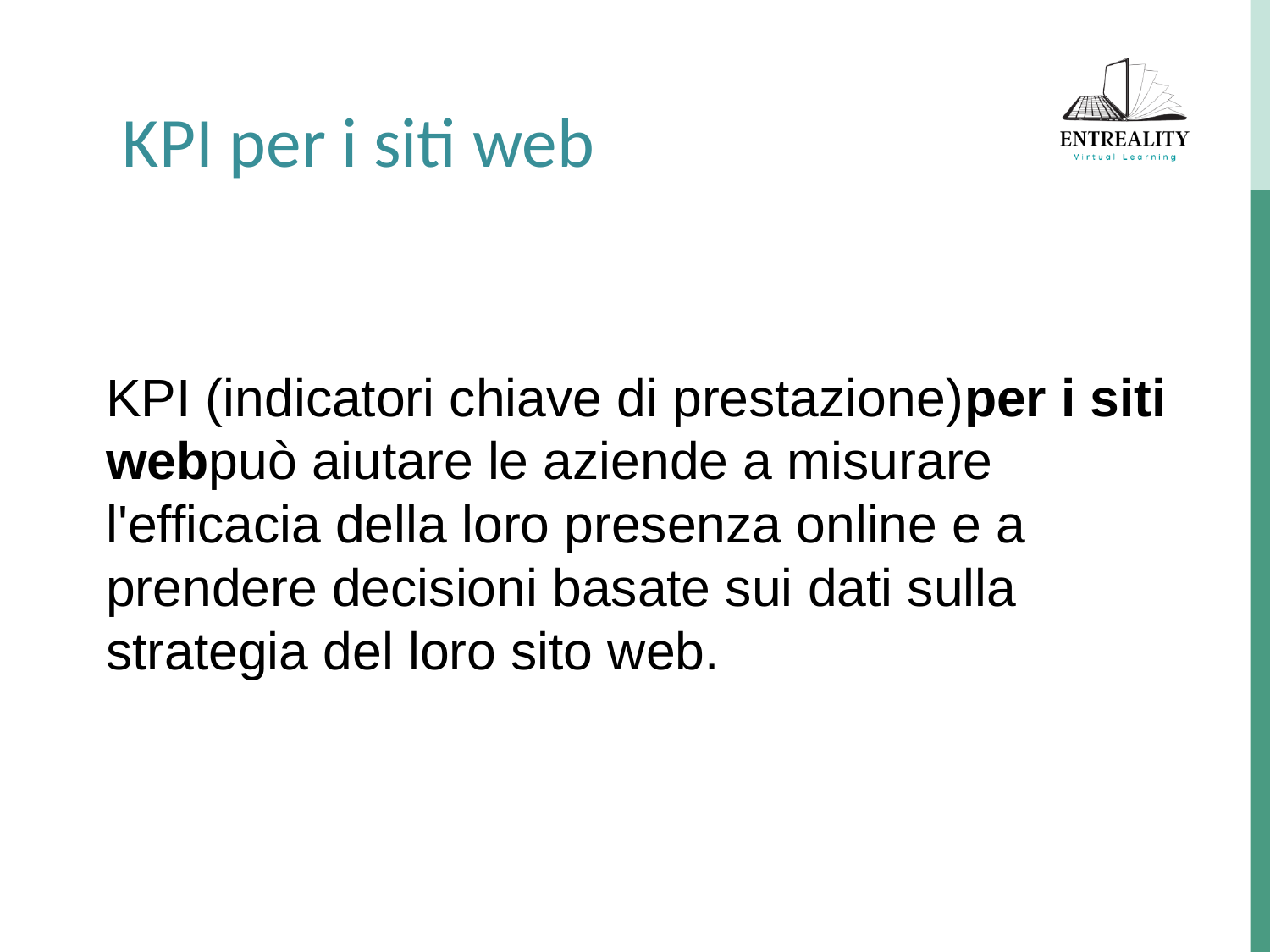

KPI per i siti web

KPI (indicatori chiave di prestazione)per i siti webpuò aiutare le aziende a misurare l'efficacia della loro presenza online e a prendere decisioni basate sui dati sulla strategia del loro sito web.